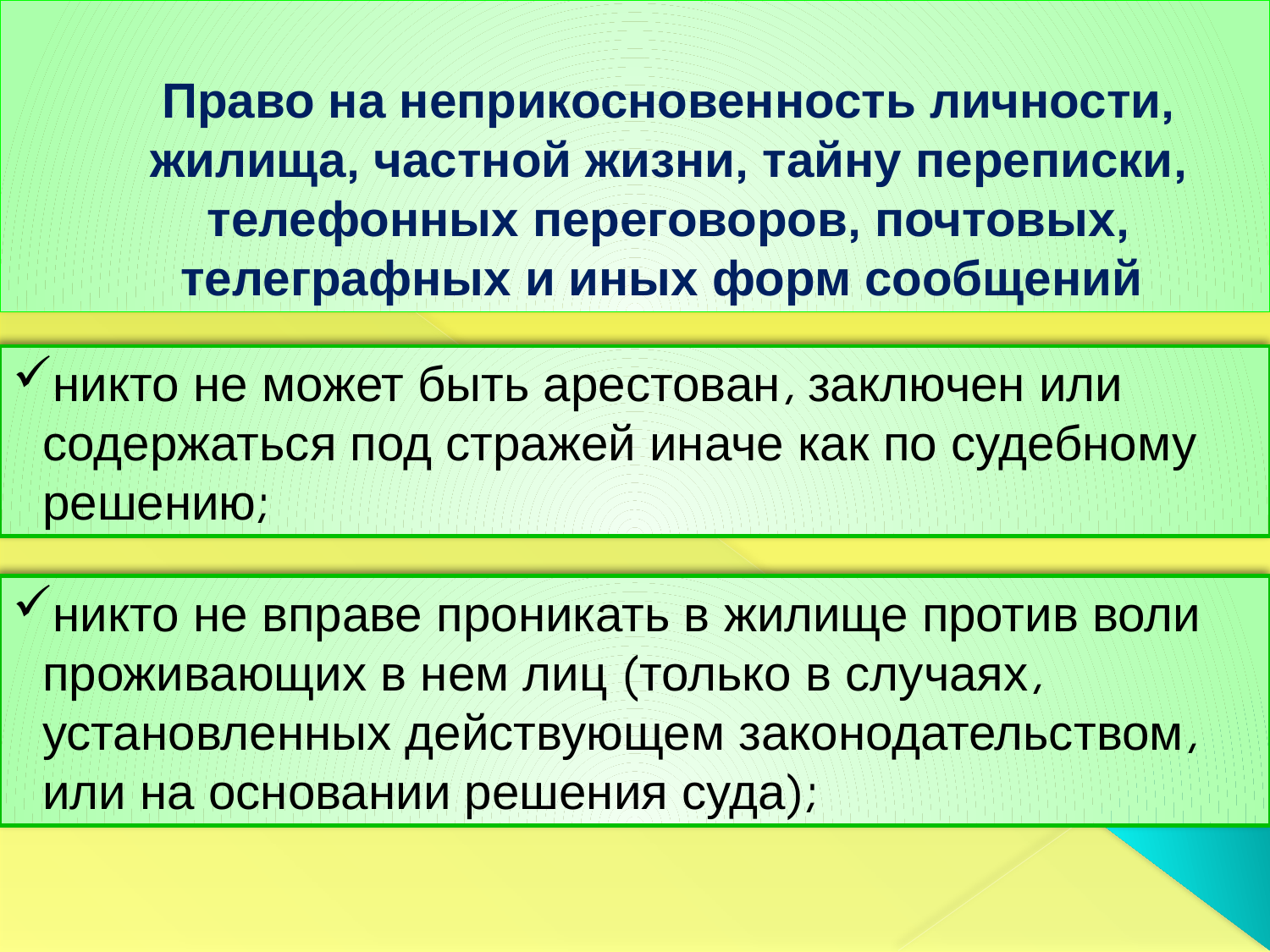

# Право на неприкосновенность личности, жилища, частной жизни, тайну переписки, телефонных переговоров, почтовых, телеграфных и иных форм сообщений
никто не может быть арестован, заключен или содержаться под стражей иначе как по судебному решению;
никто не вправе проникать в жилище против воли проживающих в нем лиц (только в случаях, установленных действующем законодательством, или на основании решения суда);